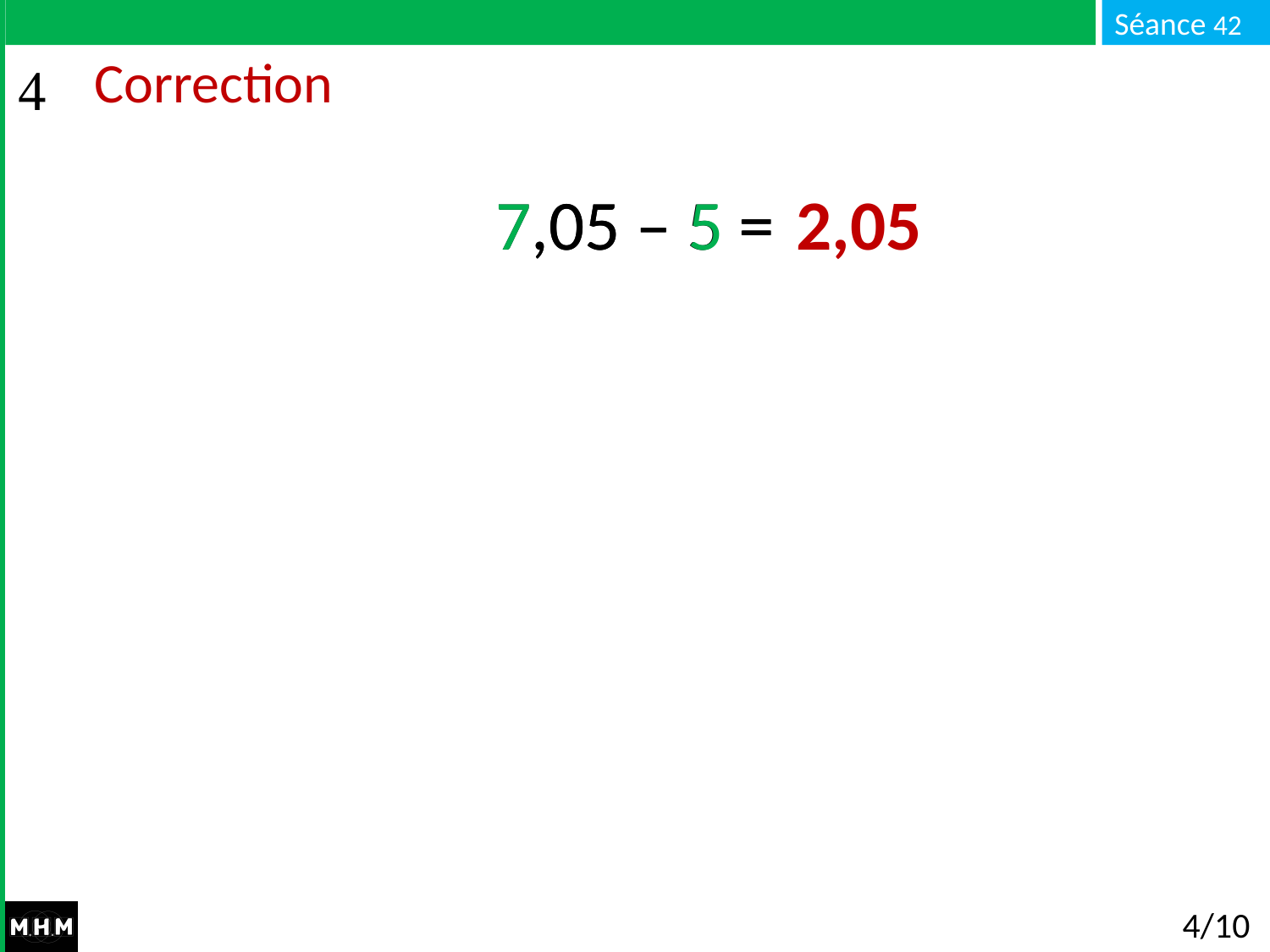

# Correction
7,05 – 5 =
7,05 – 5 =
2,05
4/10